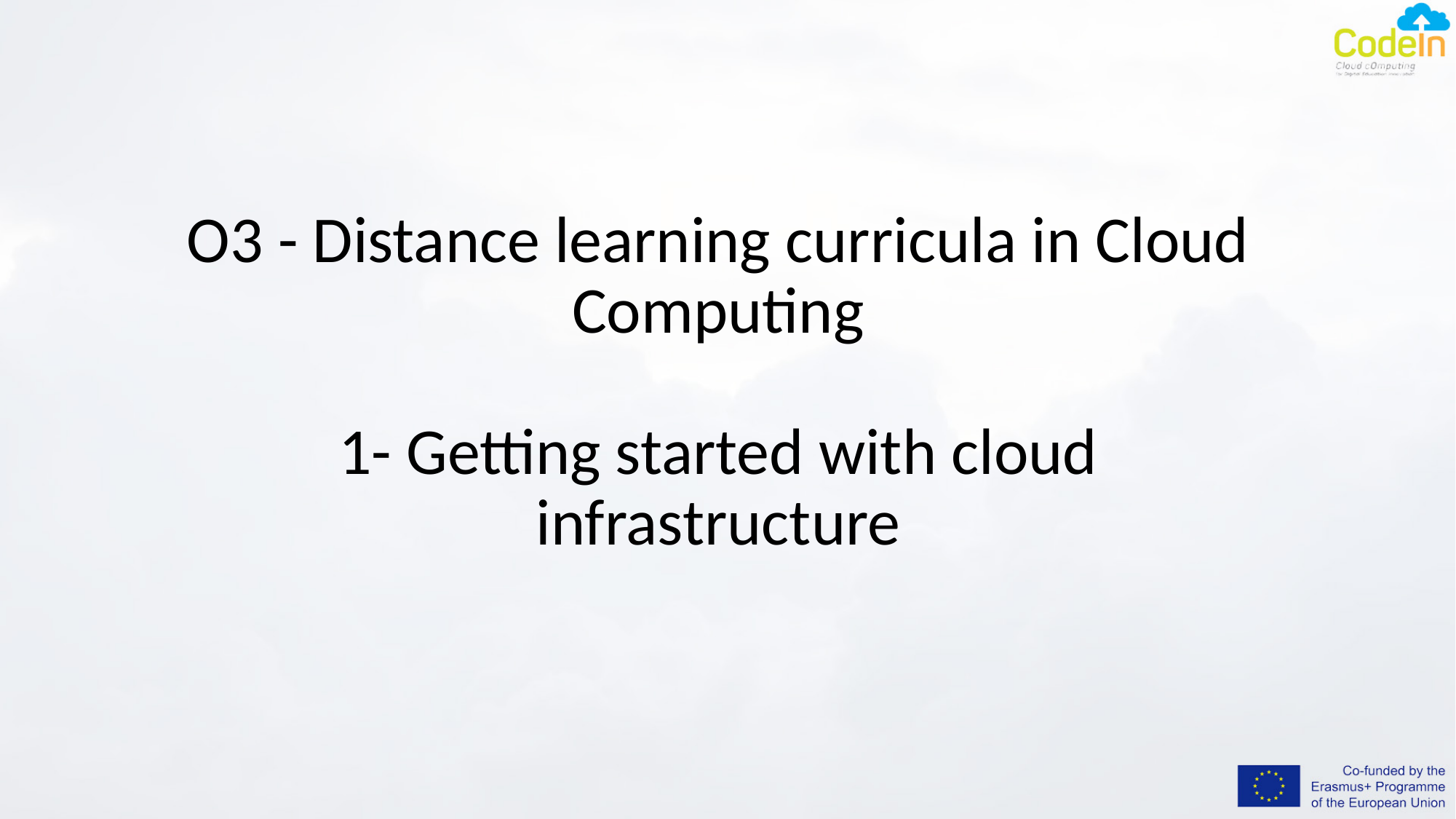

# O3 - Distance learning curricula in Cloud Computing 1- Getting started with cloud infrastructure